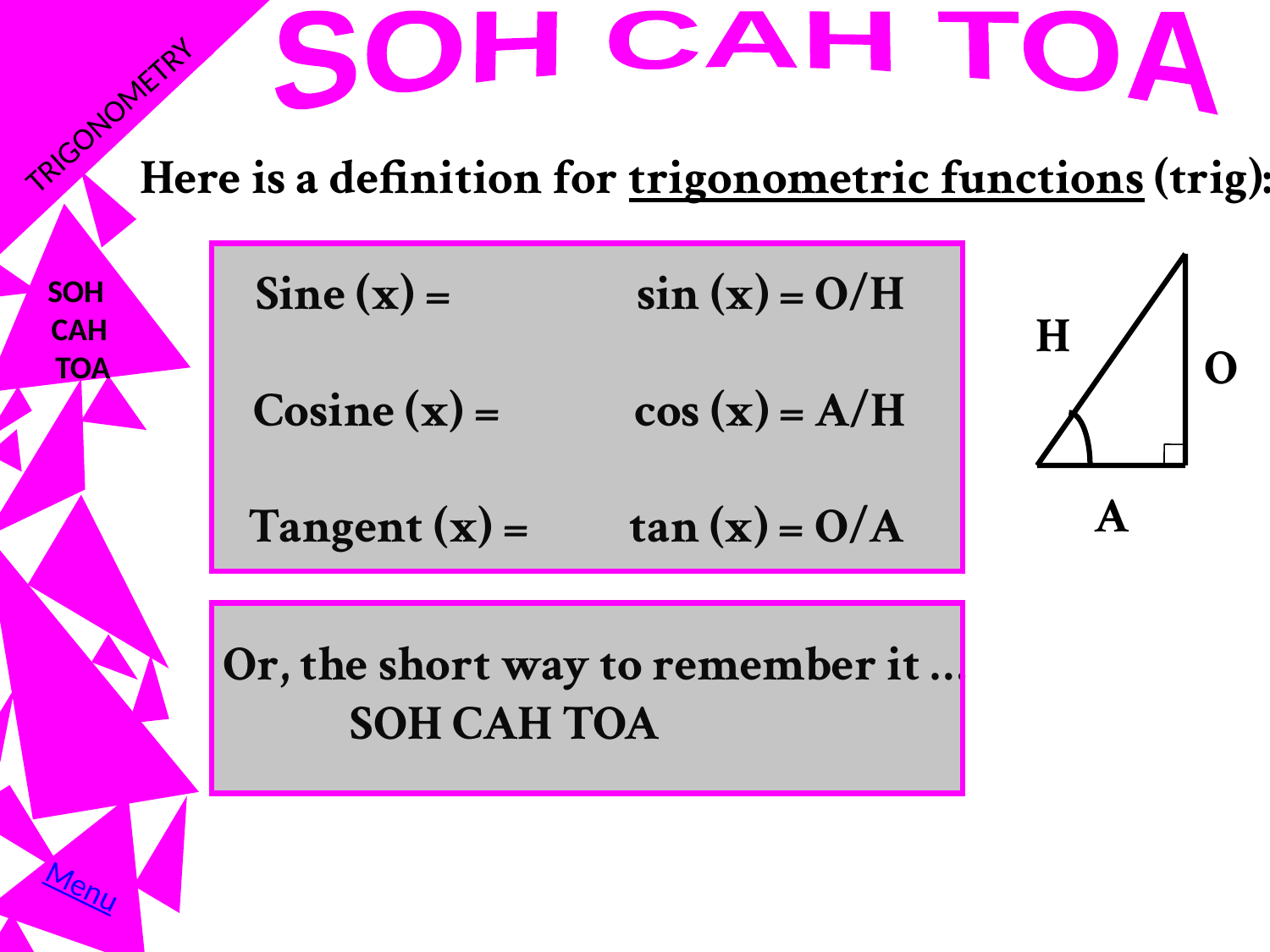

TRIGONOMETRY
SOH CAH TOA
Here is a definition for trigonometric functions (trig):

Sine (x) = 		sin (x) = O/H

SOH
CAH
 TOA
H
O
Cosine (x) = 	cos (x) = A/H

A
Tangent (x) = 	tan (x) = O/A

Or, the short way to remember it …
	SOH CAH TOA
Menu